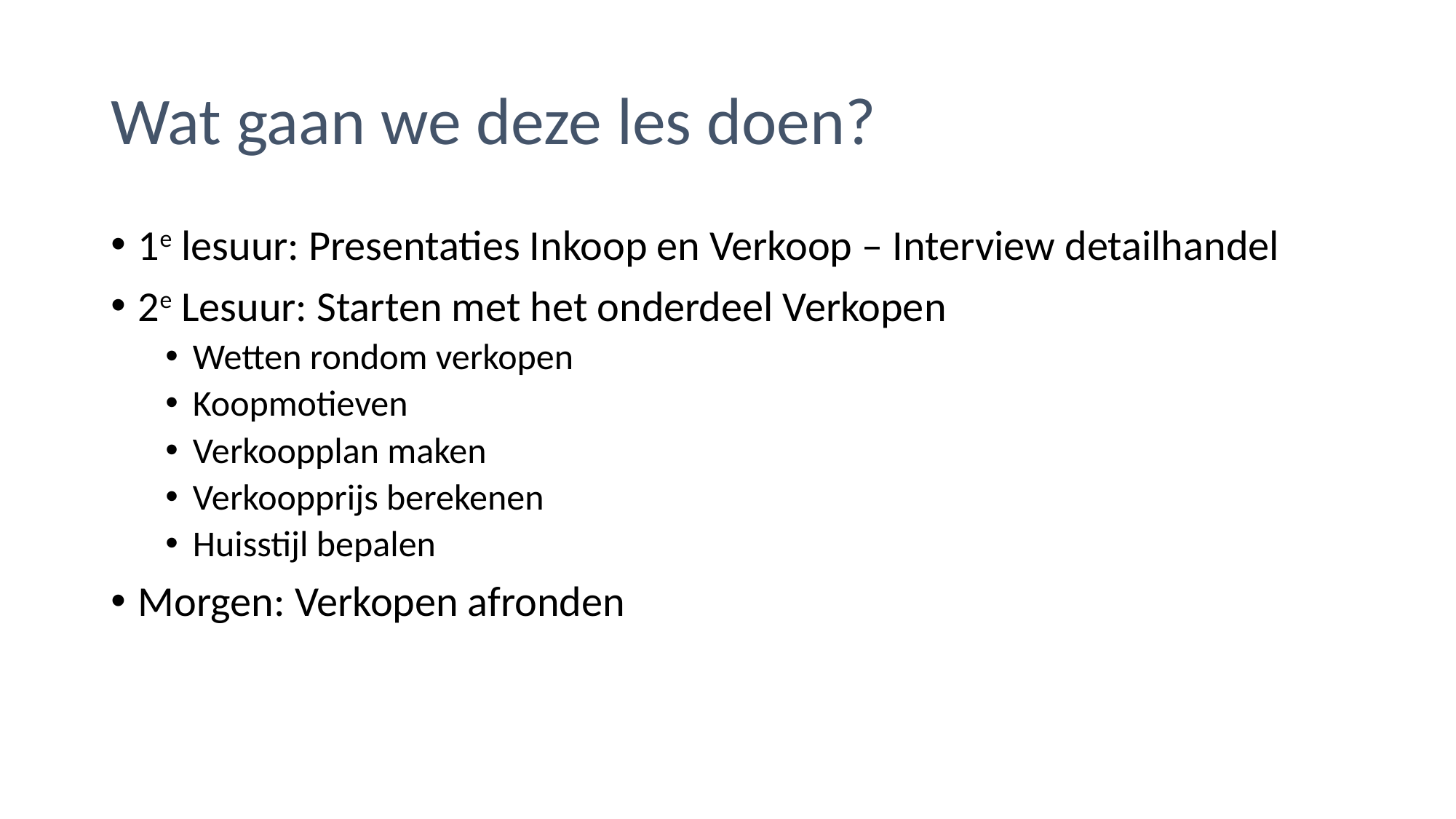

# Wat gaan we deze les doen?
1e lesuur: Presentaties Inkoop en Verkoop – Interview detailhandel
2e Lesuur: Starten met het onderdeel Verkopen
Wetten rondom verkopen
Koopmotieven
Verkoopplan maken
Verkoopprijs berekenen
Huisstijl bepalen
Morgen: Verkopen afronden